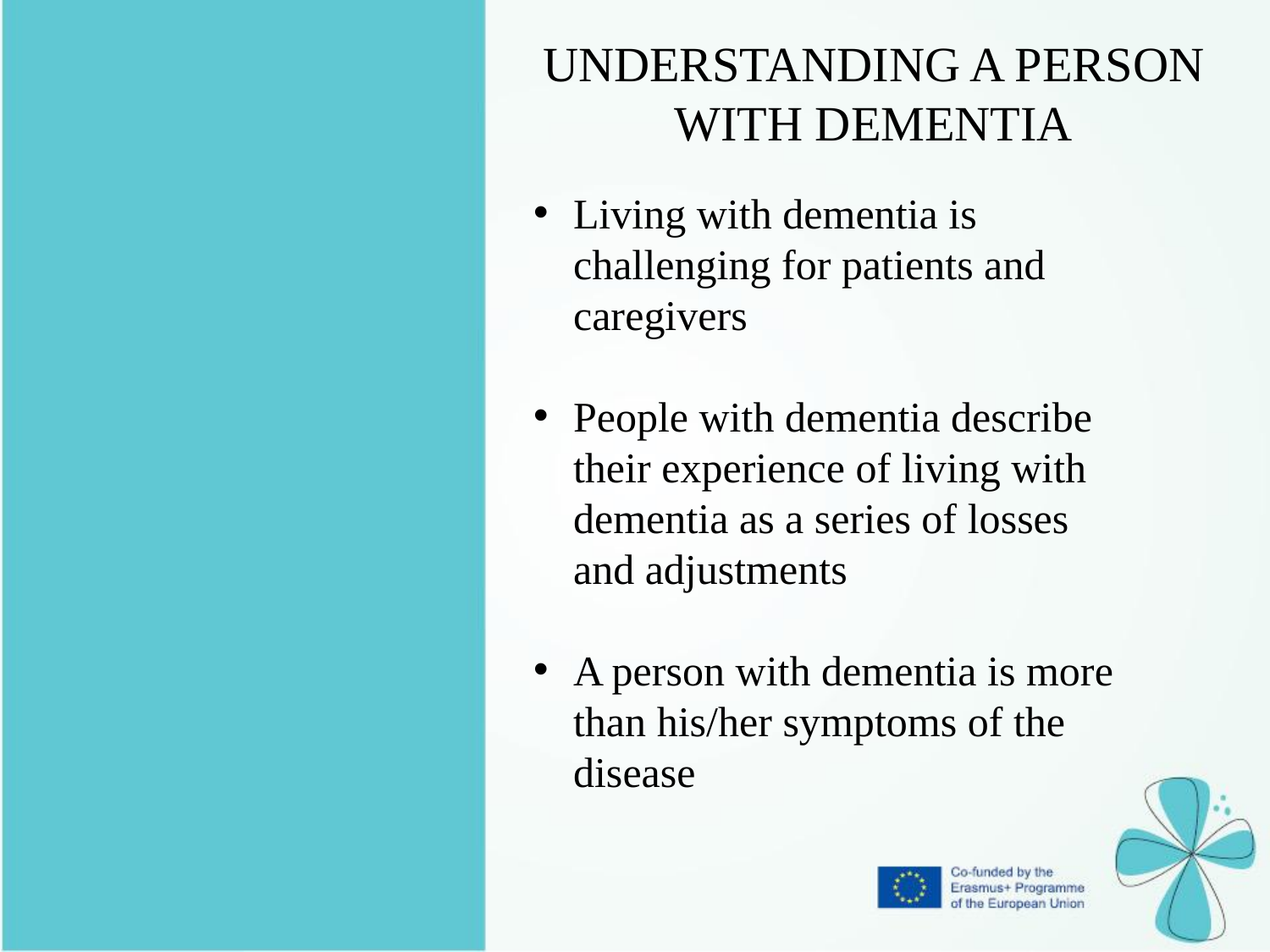

UNDERSTANDING A PERSON WITH DEMENTIA
Living with dementia is challenging for patients and caregivers

People with dementia describe their experience of living with dementia as a series of losses and adjustments

A person with dementia is more than his/her symptoms of the disease